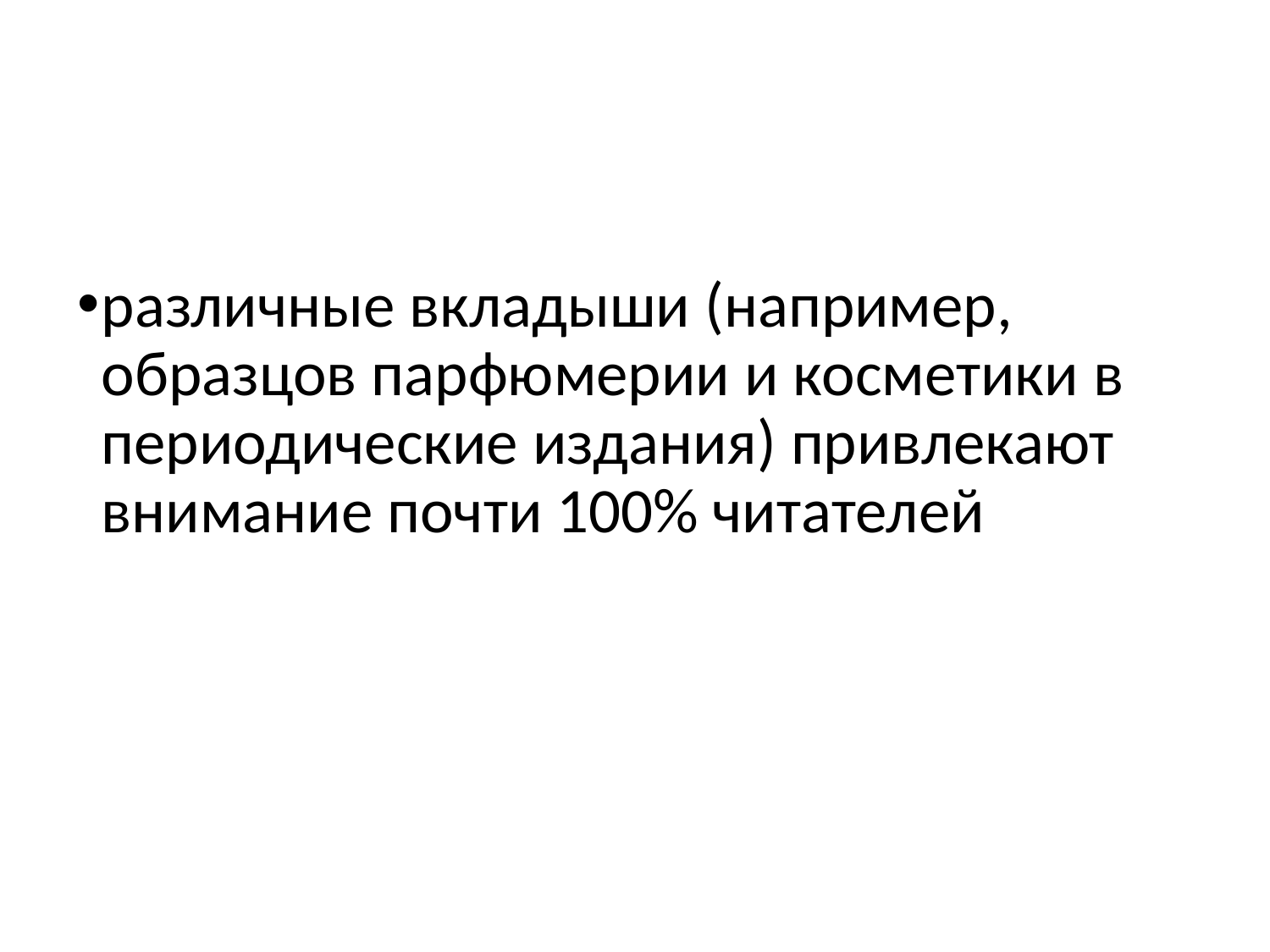

различные вкладыши (например, образцов парфюмерии и косметики в периодические издания) привлекают внимание почти 100% читателей